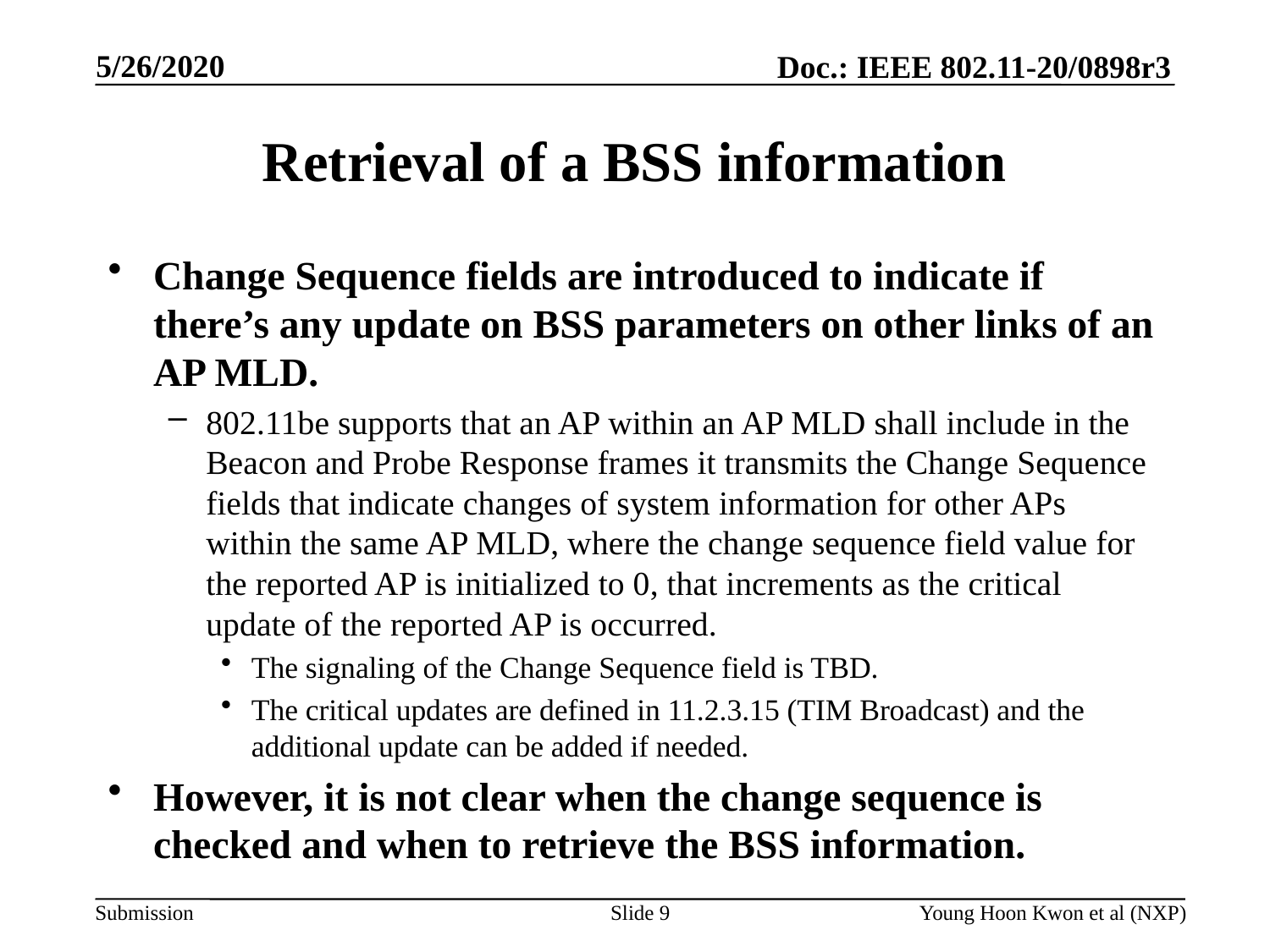

# Retrieval of a BSS information
Change Sequence fields are introduced to indicate if there’s any update on BSS parameters on other links of an AP MLD.
802.11be supports that an AP within an AP MLD shall include in the Beacon and Probe Response frames it transmits the Change Sequence fields that indicate changes of system information for other APs within the same AP MLD, where the change sequence field value for the reported AP is initialized to 0, that increments as the critical update of the reported AP is occurred.
The signaling of the Change Sequence field is TBD.
The critical updates are defined in 11.2.3.15 (TIM Broadcast) and the additional update can be added if needed.
However, it is not clear when the change sequence is checked and when to retrieve the BSS information.
Slide 9
Young Hoon Kwon et al (NXP)